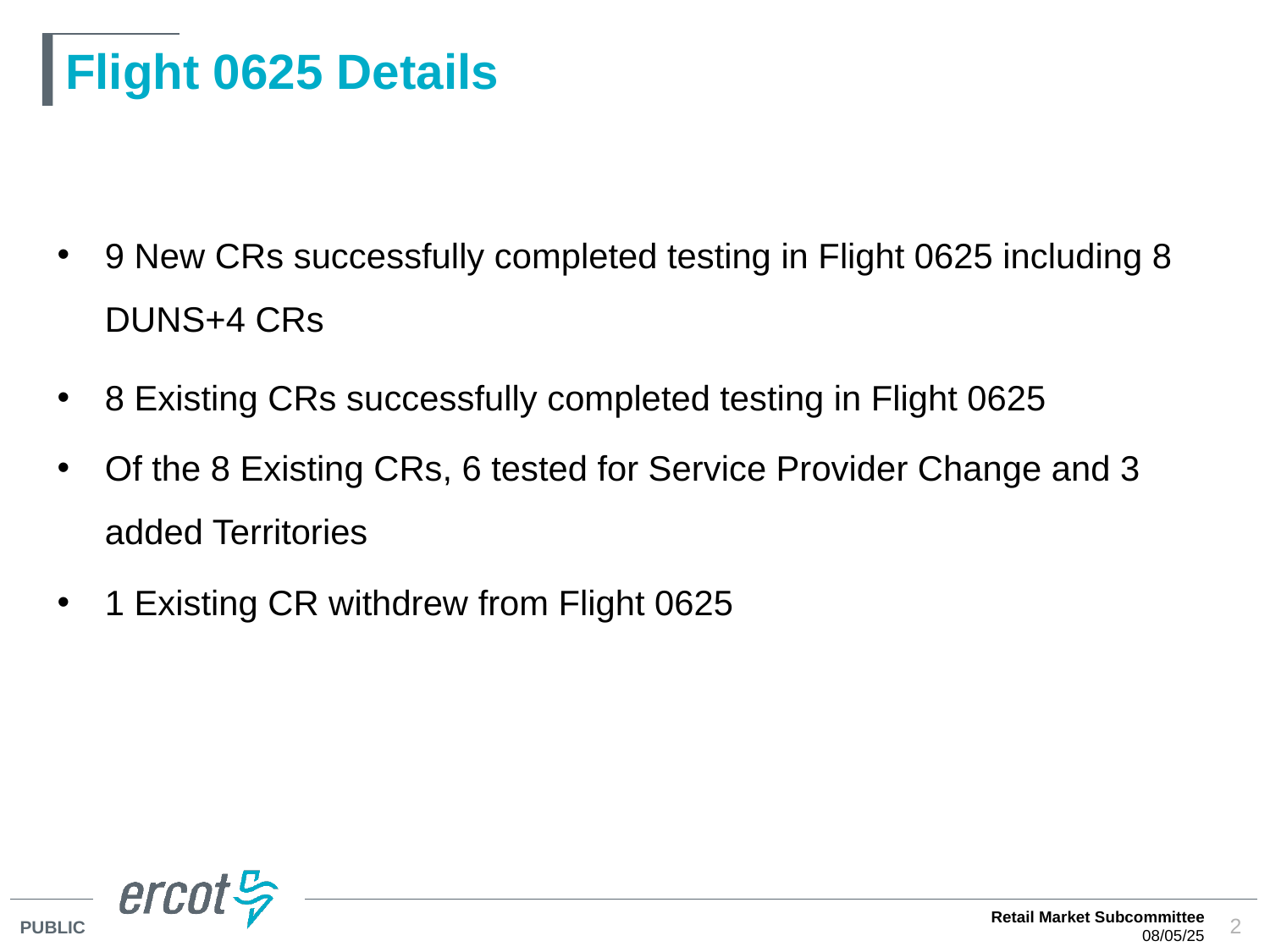

# Flight 0625 Details

9 New CRs successfully completed testing in Flight 0625 including 8 DUNS+4 CRs
8 Existing CRs successfully completed testing in Flight 0625
Of the 8 Existing CRs, 6 tested for Service Provider Change and 3 added Territories
1 Existing CR withdrew from Flight 0625

Retail Market Subcommittee
08/05/25
2